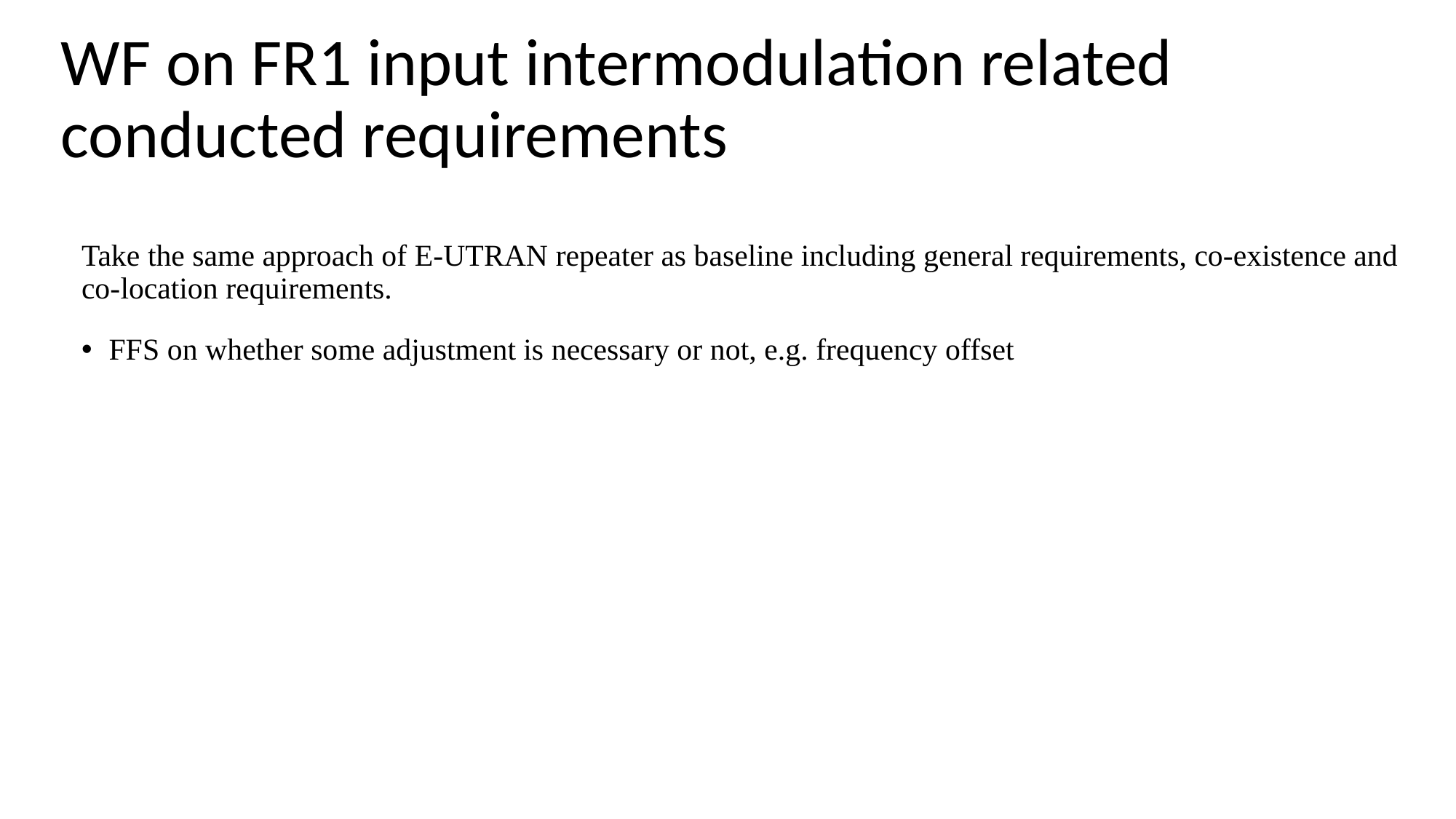

# WF on FR1 input intermodulation related conducted requirements
Take the same approach of E-UTRAN repeater as baseline including general requirements, co-existence and co-location requirements.
FFS on whether some adjustment is necessary or not, e.g. frequency offset